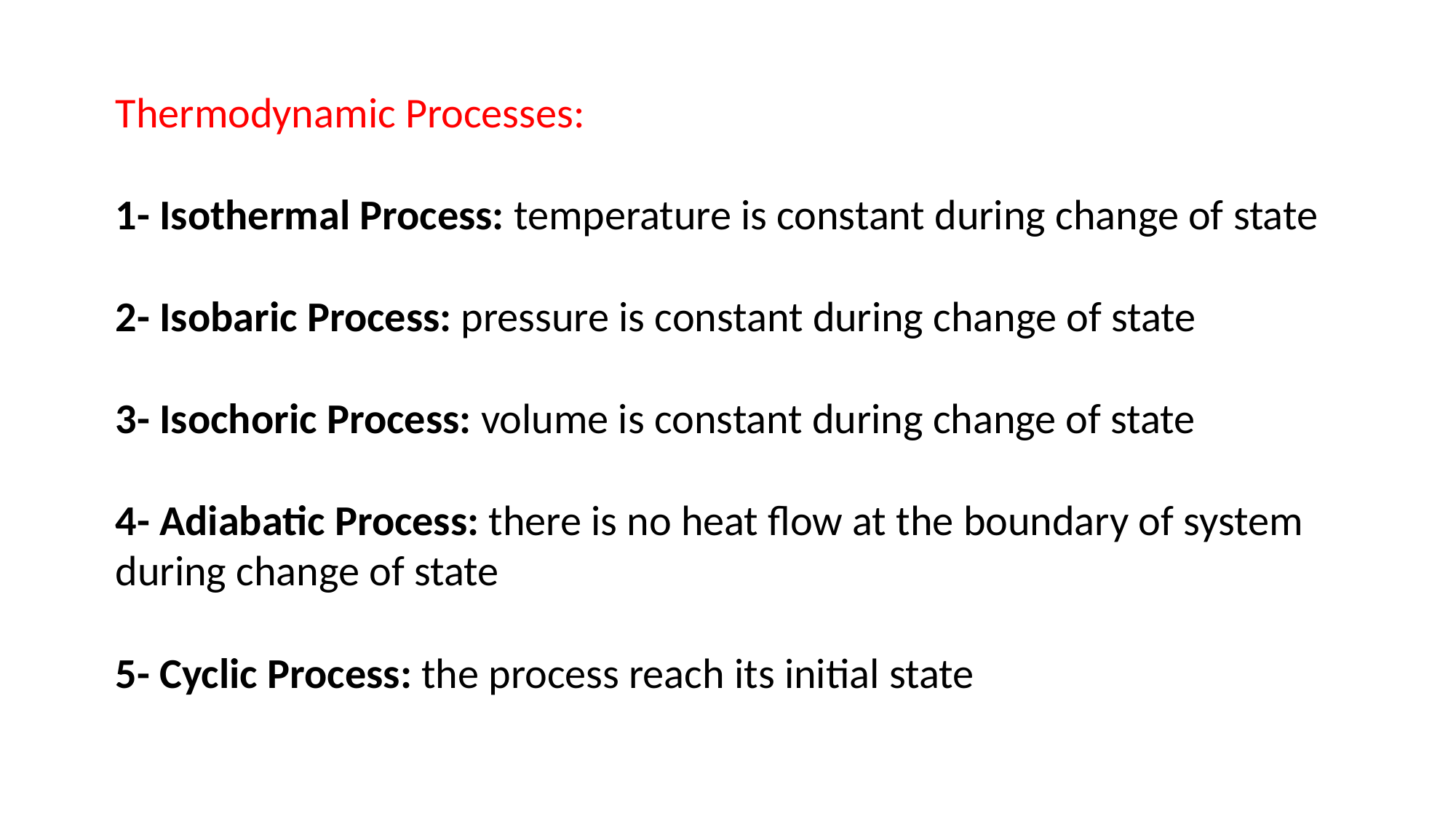

Thermodynamic Processes:

1- Isothermal Process: temperature is constant during change of state

2- Isobaric Process: pressure is constant during change of state

3- Isochoric Process: volume is constant during change of state

4- Adiabatic Process: there is no heat flow at the boundary of system during change of state

5- Cyclic Process: the process reach its initial state